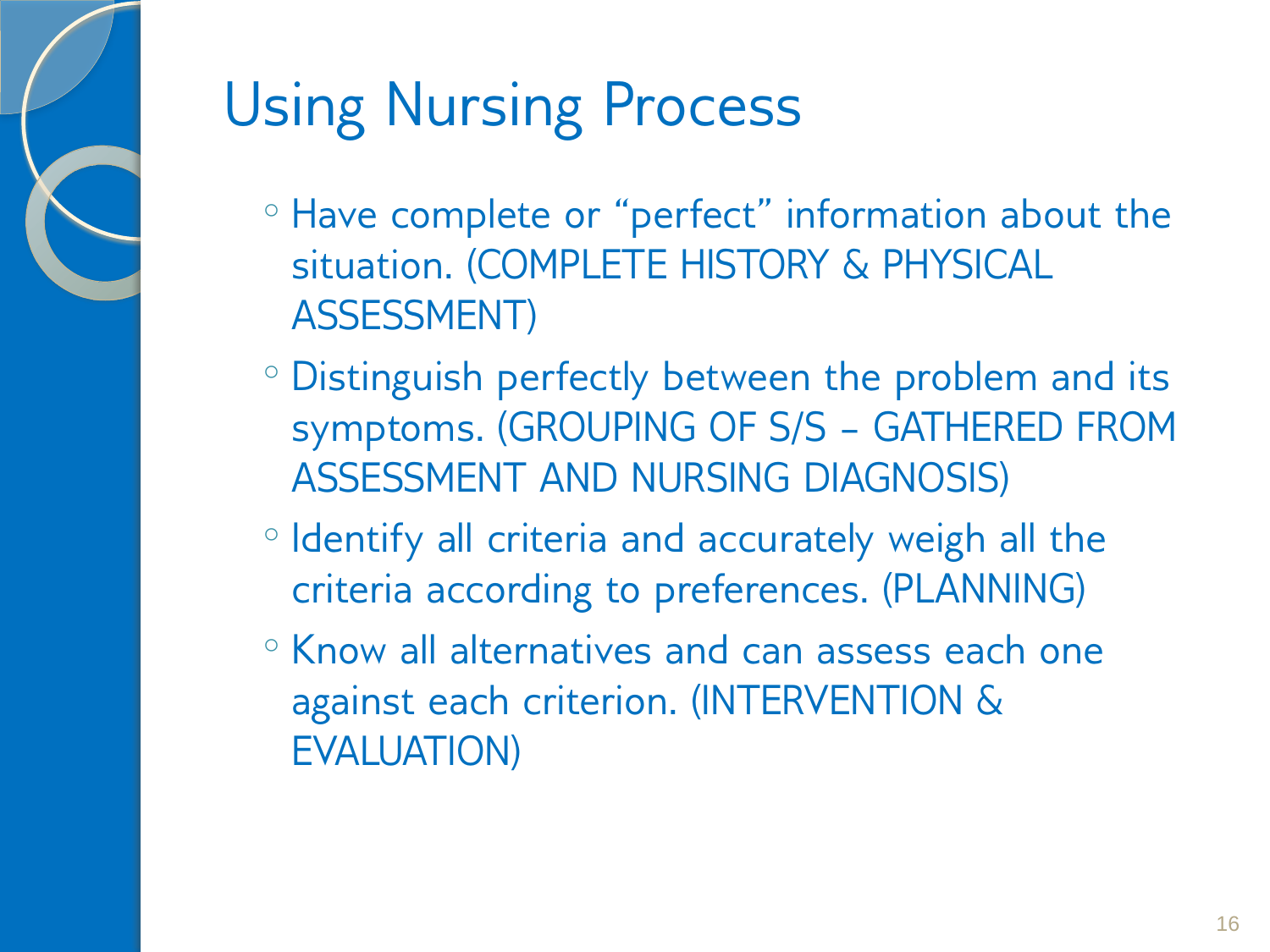

# Using Nursing Process
Have complete or “perfect” information about the situation. (COMPLETE HISTORY & PHYSICAL ASSESSMENT)
Distinguish perfectly between the problem and its symptoms. (GROUPING OF S/S – GATHERED FROM ASSESSMENT AND NURSING DIAGNOSIS)
Identify all criteria and accurately weigh all the criteria according to preferences. (PLANNING)
Know all alternatives and can assess each one against each criterion. (INTERVENTION & EVALUATION)

16